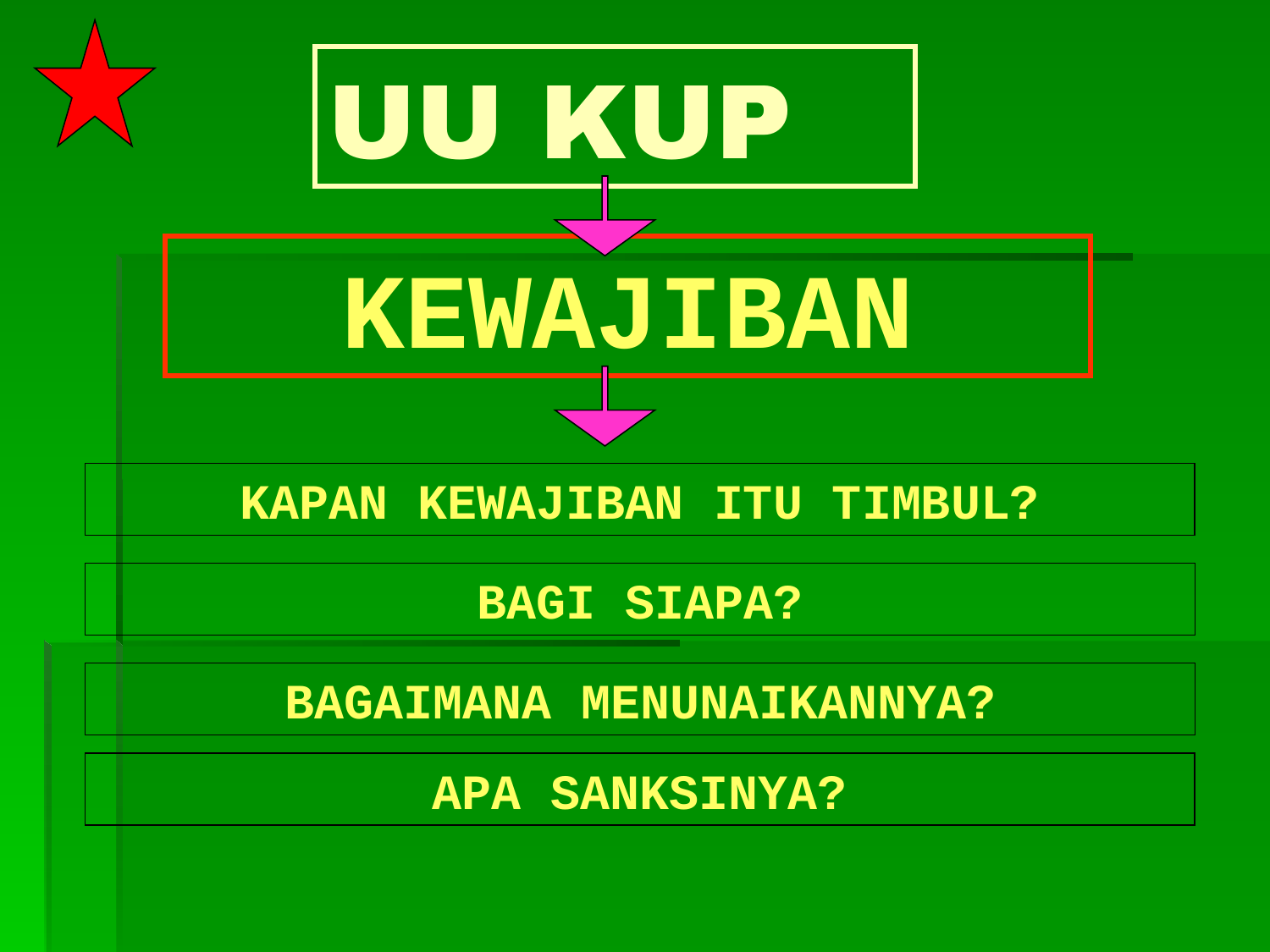

# UU KUP

KEWAJIBAN

KAPAN KEWAJIBAN ITU TIMBUL?
BAGI SIAPA?
BAGAIMANA MENUNAIKANNYA?
APA SANKSINYA?